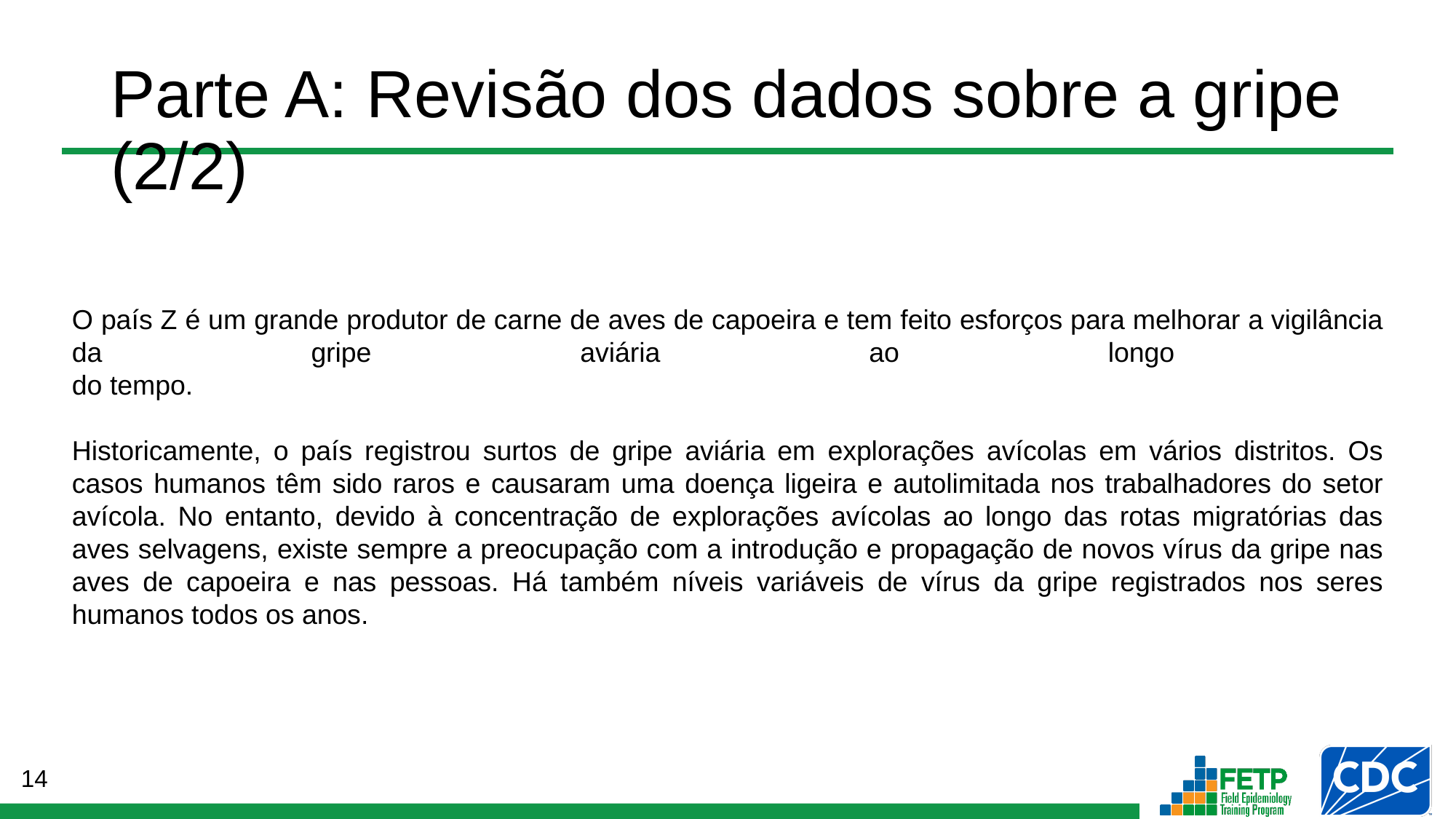

# Parte A: Revisão dos dados sobre a gripe (2/2)
O país Z é um grande produtor de carne de aves de capoeira e tem feito esforços para melhorar a vigilância da gripe aviária ao longo
do tempo.

Historicamente, o país registrou surtos de gripe aviária em explorações avícolas em vários distritos. Os casos humanos têm sido raros e causaram uma doença ligeira e autolimitada nos trabalhadores do setor avícola. No entanto, devido à concentração de explorações avícolas ao longo das rotas migratórias das aves selvagens, existe sempre a preocupação com a introdução e propagação de novos vírus da gripe nas aves de capoeira e nas pessoas. Há também níveis variáveis de vírus da gripe registrados nos seres humanos todos os anos.